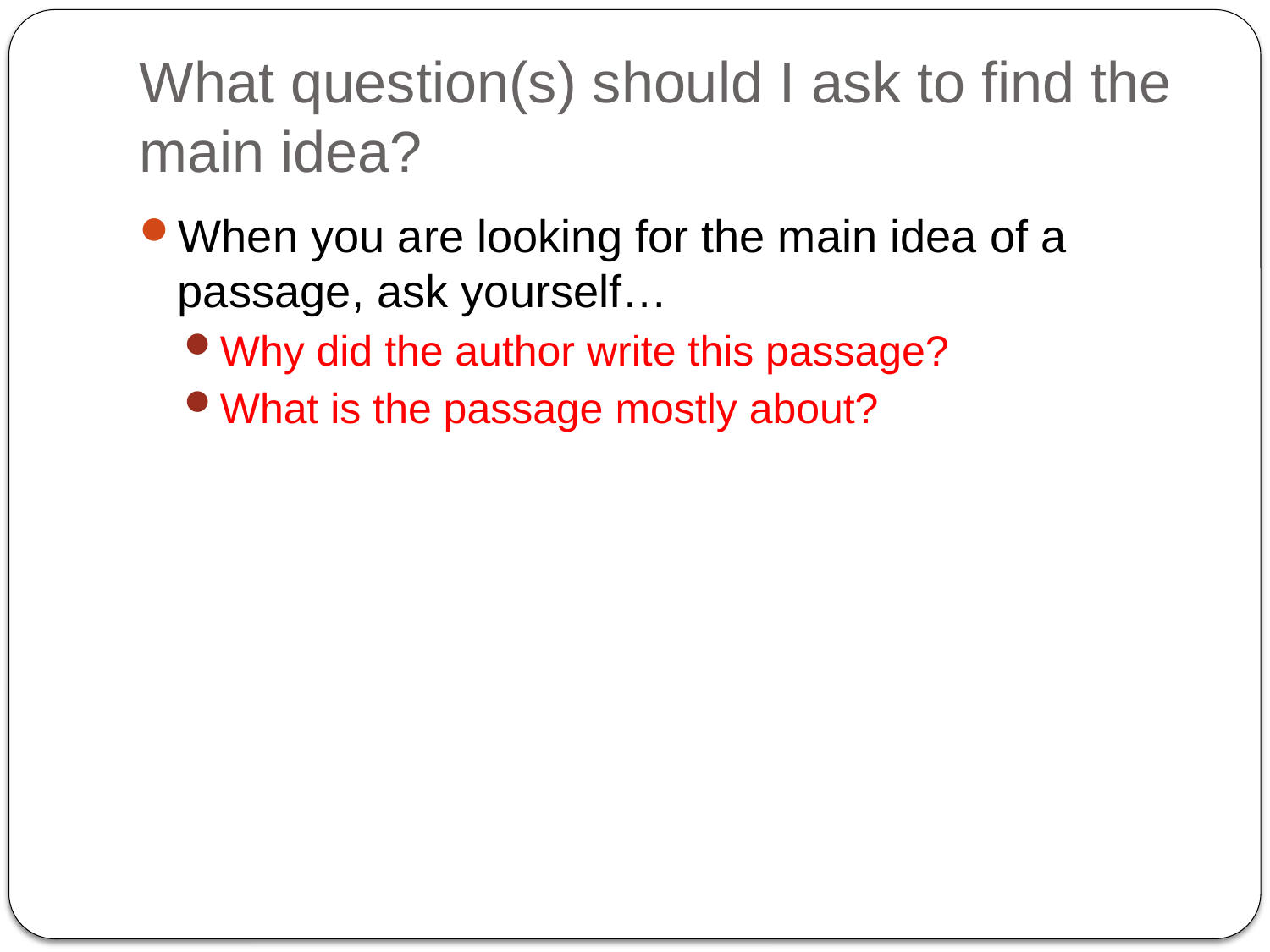

# What question(s) should I ask to find the main idea?
When you are looking for the main idea of a passage, ask yourself…
Why did the author write this passage?
What is the passage mostly about?